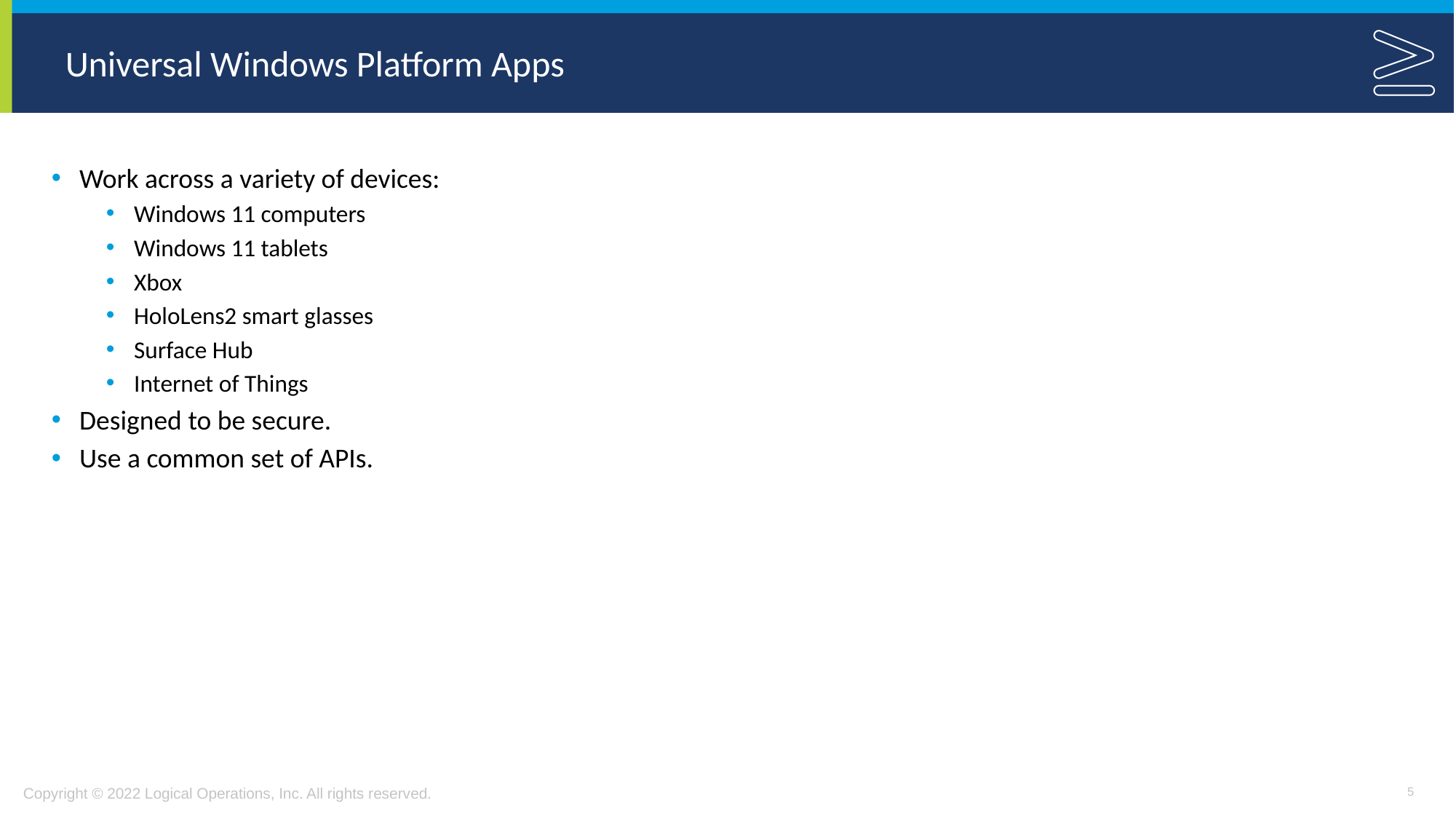

# Universal Windows Platform Apps
Work across a variety of devices:
Windows 11 computers
Windows 11 tablets
Xbox
HoloLens2 smart glasses
Surface Hub
Internet of Things
Designed to be secure.
Use a common set of APIs.

5